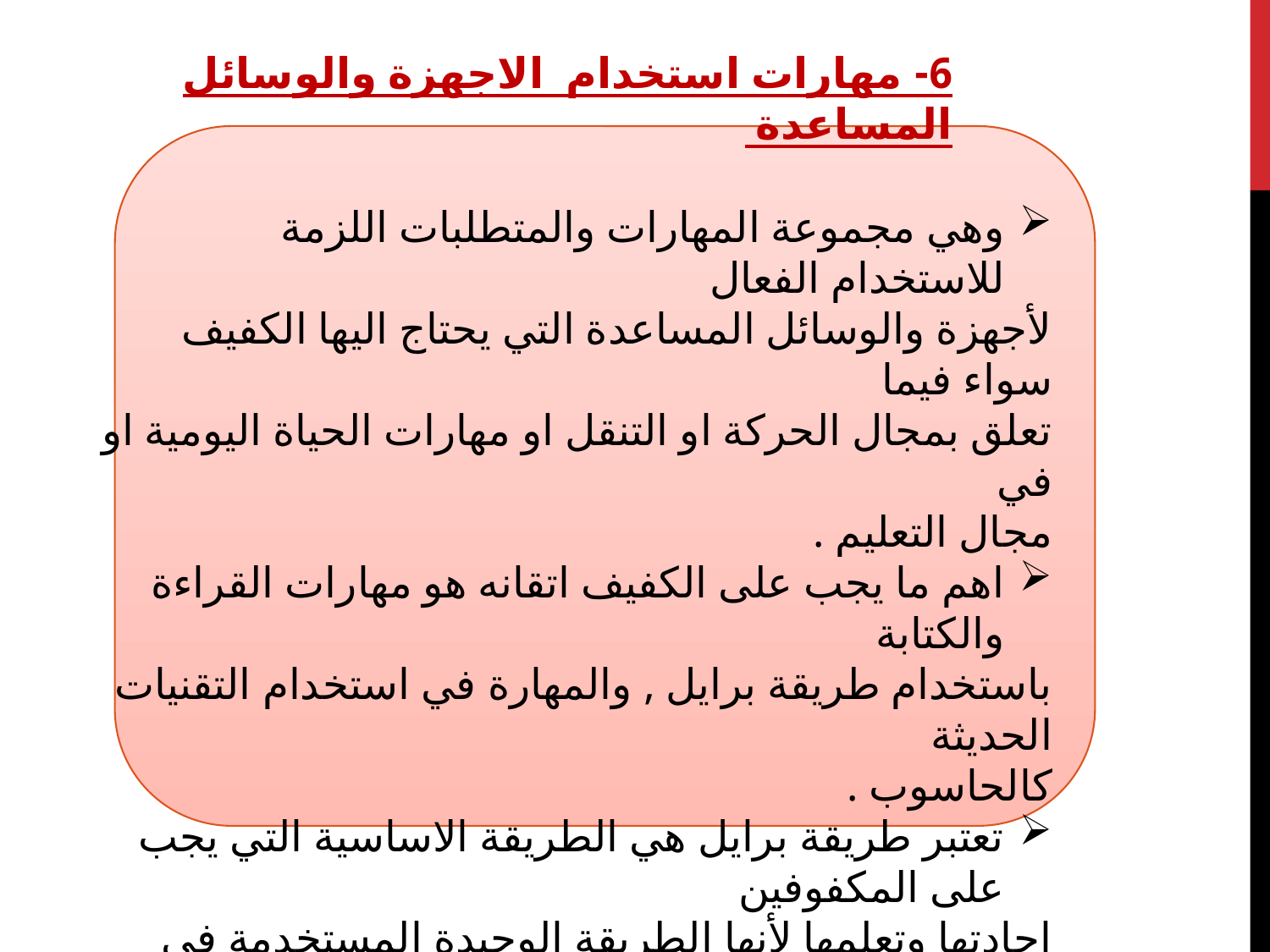

6- مهارات استخدام  الاجهزة والوسائل المساعدة

وهي مجموعة المهارات والمتطلبات اللزمة للاستخدام الفعال
لأجهزة والوسائل المساعدة التي يحتاج اليها الكفيف سواء فيما
تعلق بمجال الحركة او التنقل او مهارات الحياة اليومية او في
مجال التعليم .
اهم ما يجب على الكفيف اتقانه هو مهارات القراءة والكتابة
باستخدام طريقة برايل , والمهارة في استخدام التقنيات الحديثة
كالحاسوب .
تعتبر طريقة برايل هي الطريقة الاساسية التي يجب على المكفوفين
اجادتها وتعلمها لأنها الطريقة الوحيدة المستخدمة في التعليم وهي
نظام للقراءة والكتابة يستخدم النقاط البارزة ويعتمد على حاسة اللمس .